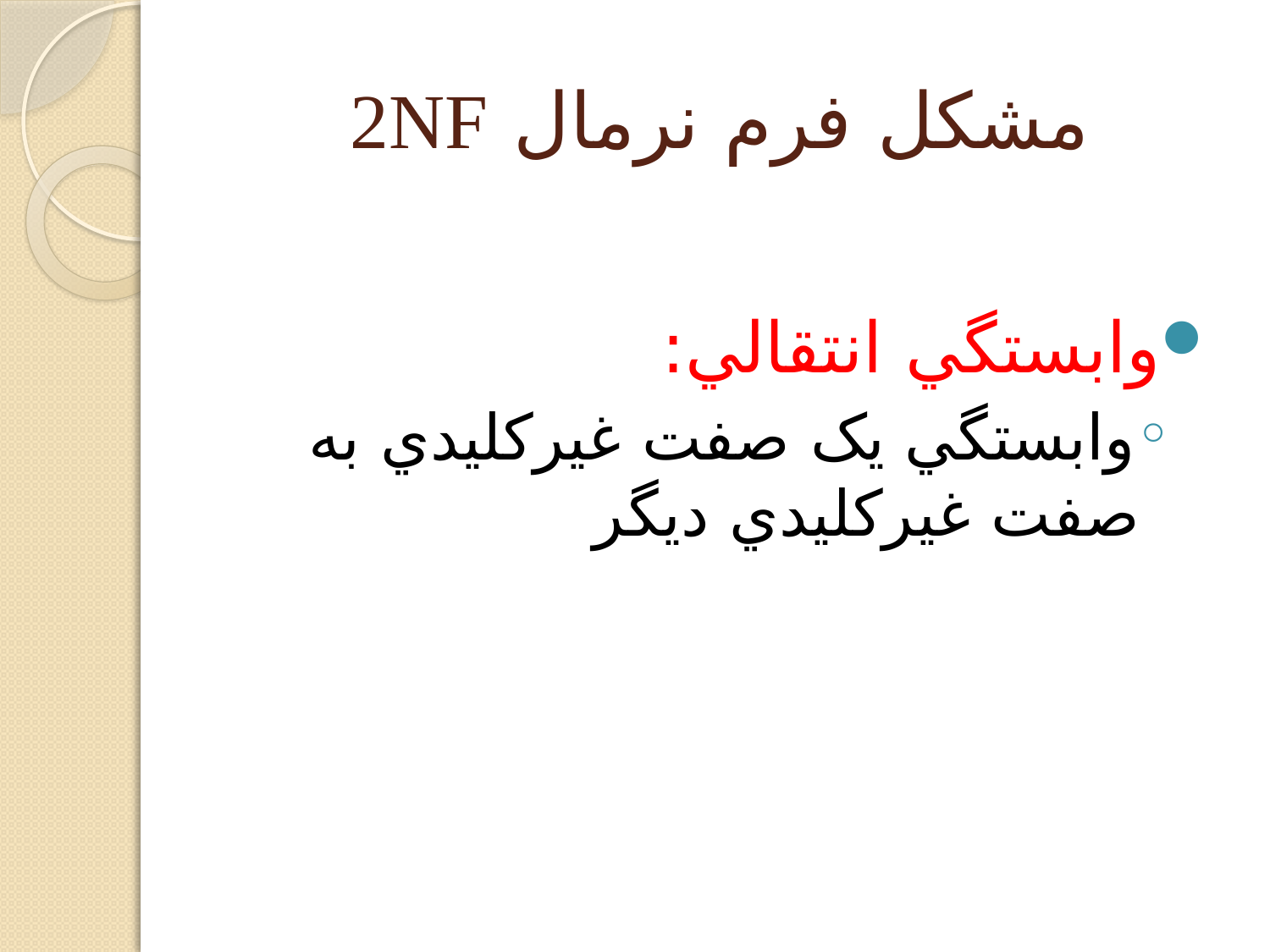

# مشکل فرم نرمال 2NF

وابستگي انتقالي:
وابستگي يک صفت غيرکليدي به صفت غيرکليدي ديگر